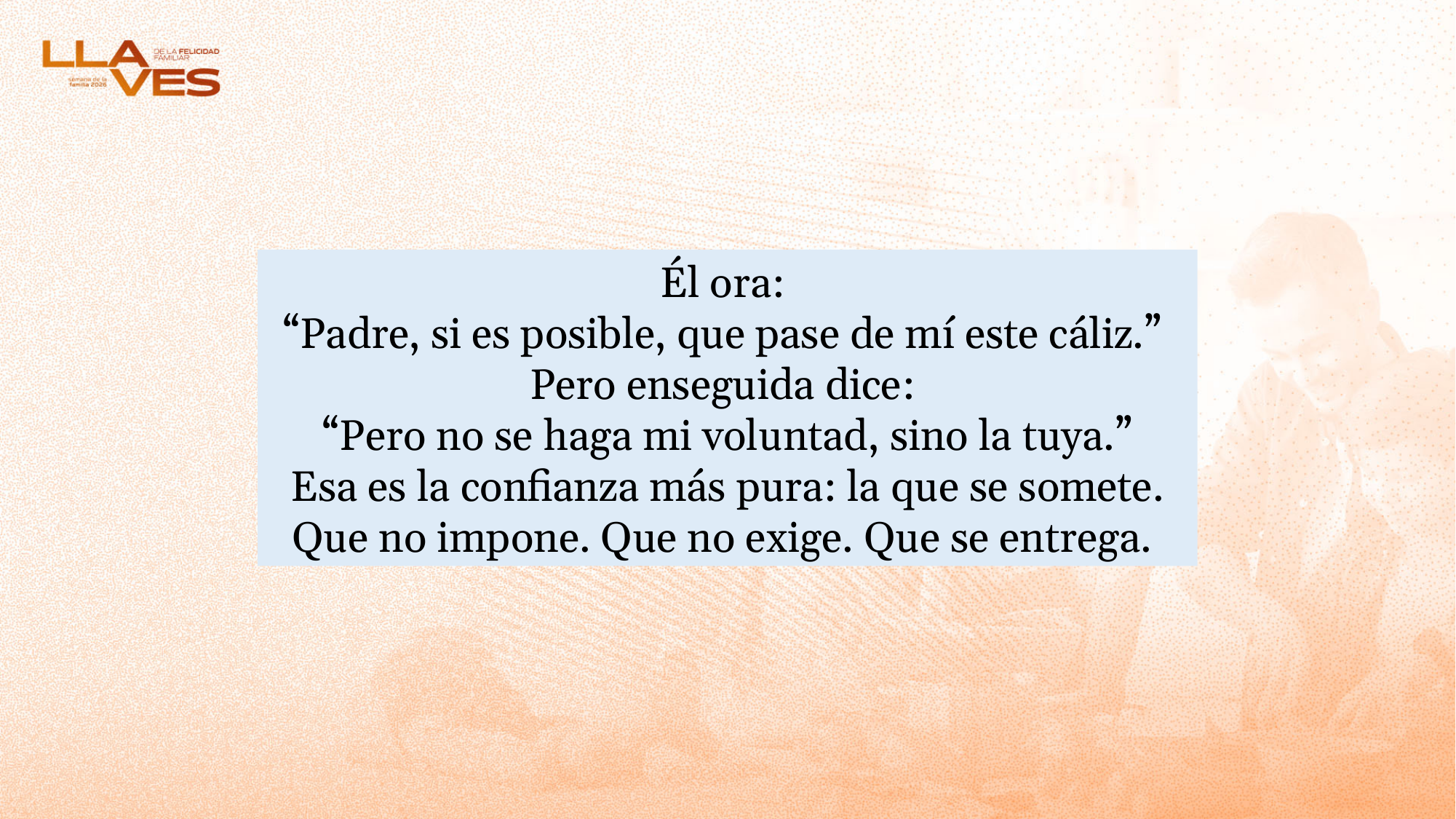

Él ora:
“Padre, si es posible, que pase de mí este cáliz.”
Pero enseguida dice:
“Pero no se haga mi voluntad, sino la tuya.”
Esa es la confianza más pura: la que se somete. Que no impone. Que no exige. Que se entrega.